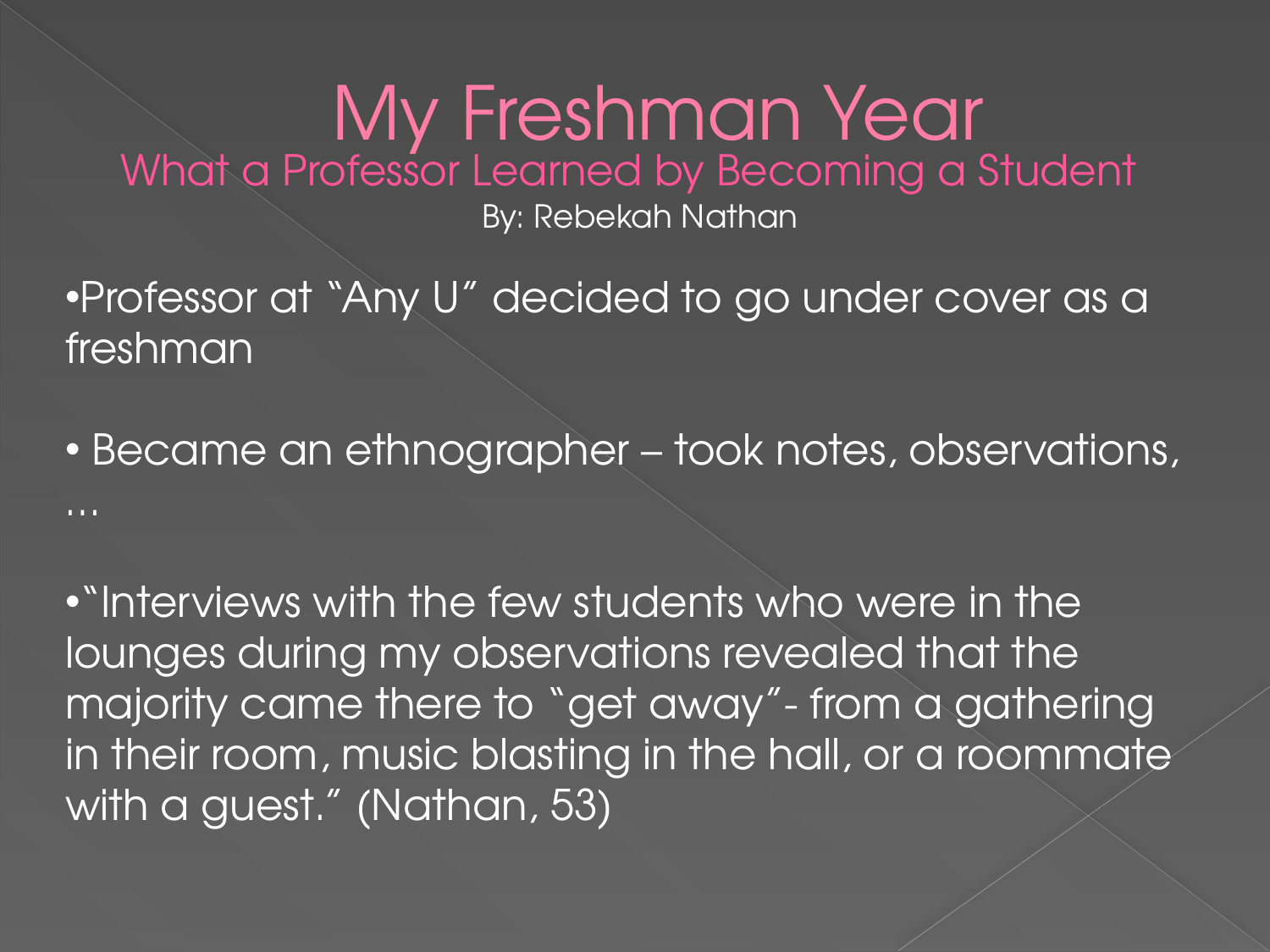

# My Freshman Year
What a Professor Learned by Becoming a Student
By: Rebekah Nathan
Professor at “Any U” decided to go under cover as a freshman

 Became an ethnographer – took notes, observations,…

“Interviews with the few students who were in the lounges during my observations revealed that the majority came there to “get away”- from a gathering in their room, music blasting in the hall, or a roommate with a guest.” (Nathan, 53)